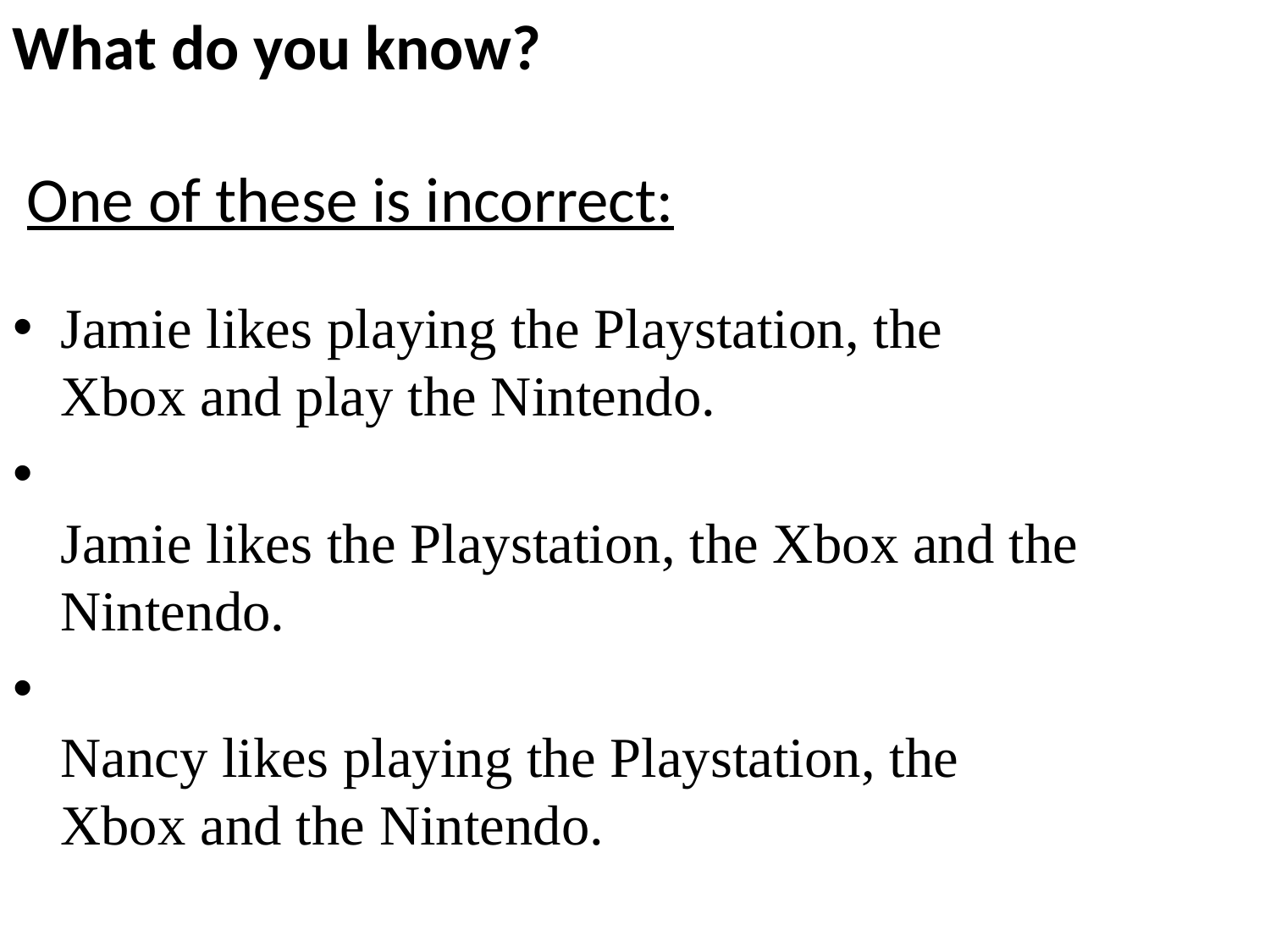

What do you know?

 One of these is incorrect:
Jamie likes playing the Playstation, the Xbox and play the Nintendo.
Jamie likes the Playstation, the Xbox and the Nintendo.
Nancy likes playing the Playstation, the Xbox and the Nintendo.